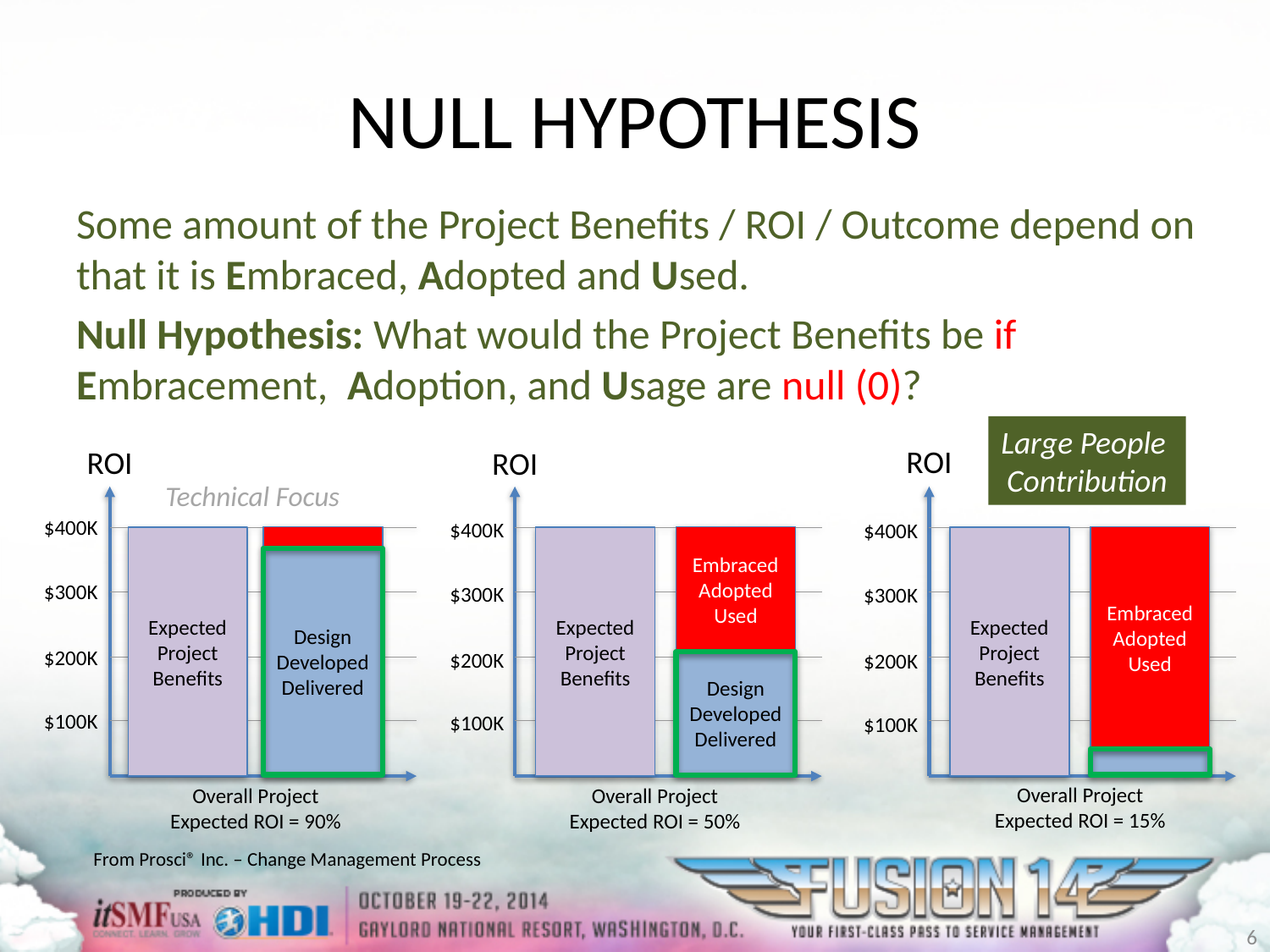

# NULL HYPOTHESIS
Some amount of the Project Benefits / ROI / Outcome depend on that it is Embraced, Adopted and Used.
Null Hypothesis: What would the Project Benefits be if Embracement,  Adoption, and Usage are null (0)?

Large People
Contribution
ROI
ROI
ROI
Technical Focus
$400K
$300K
$200K
$100K
Expected Project
Benefits
Design
Developed
Delivered
Embraced
Adopted
Used
Expected Project
Benefits
Design
Developed
Delivered
Embraced
Adopted
Used
Expected Project
Benefits

$400K
$400K

$300K
$300K
$200K
$200K

$100K
$100K

Overall Project
Expected ROI = 15%
Overall Project
Expected ROI = 90%
Overall Project
Expected ROI = 50%
From Prosci® Inc. – Change Management Process
6